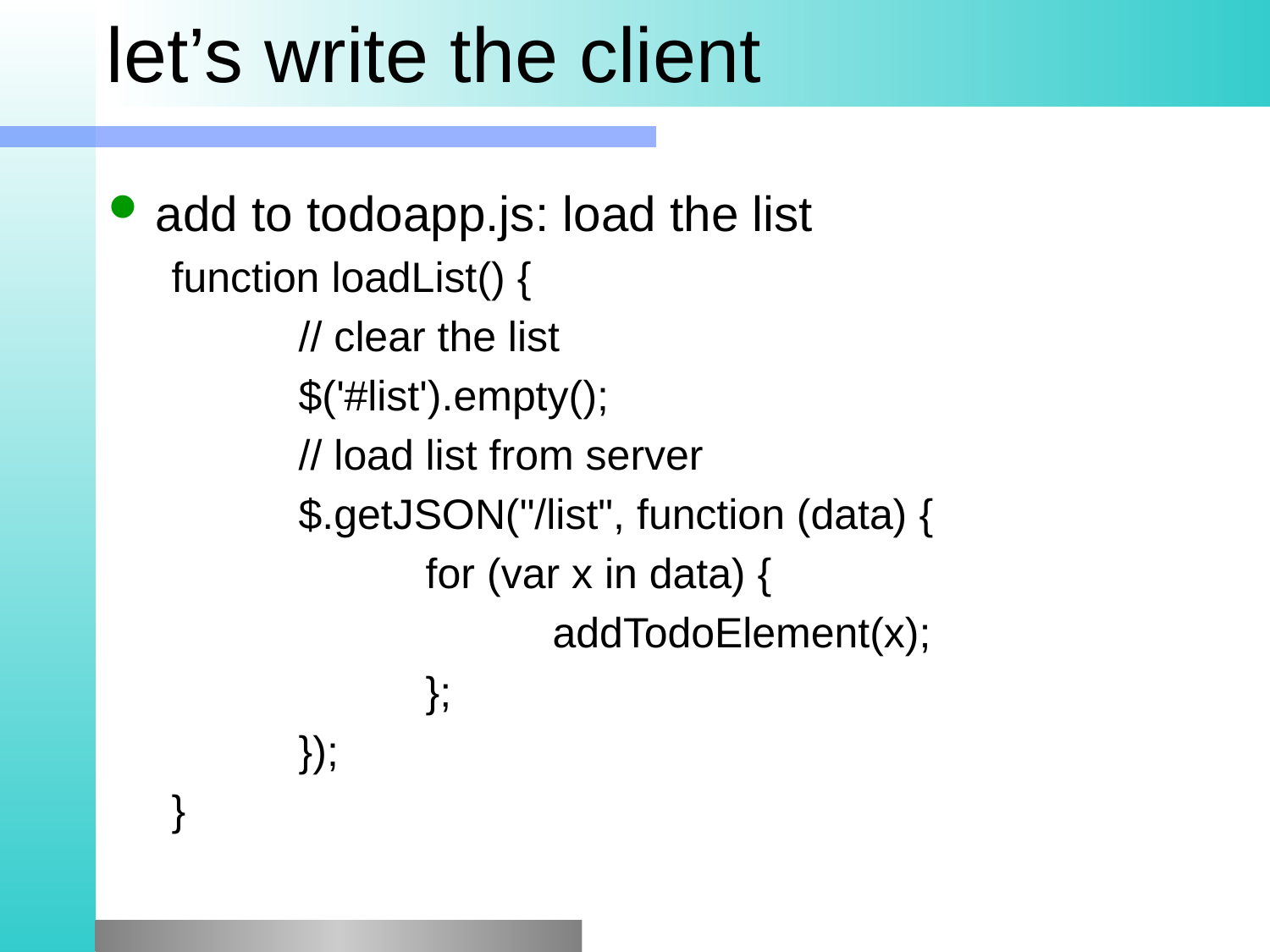

# let’s write the client
add to todoapp.js: load the list
function loadList() {
	// clear the list
	$('#list').empty();
	// load list from server
	$.getJSON("/list", function (data) {
		for (var x in data) {
			addTodoElement(x);
		};
	});
}